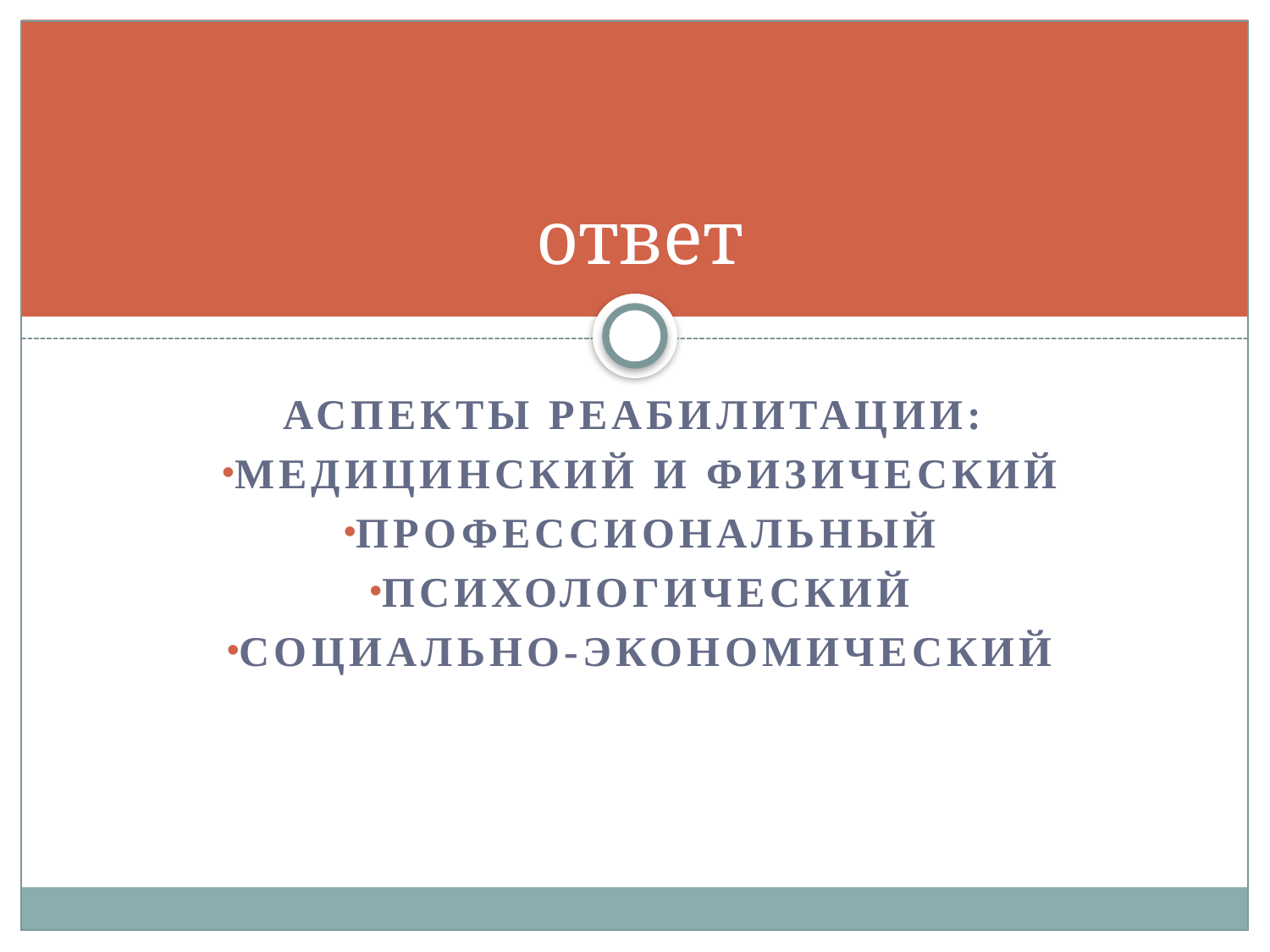

# ответ
Аспекты реабилитации:
медицинский и физический
профессиональный
психологический
социально-экономический